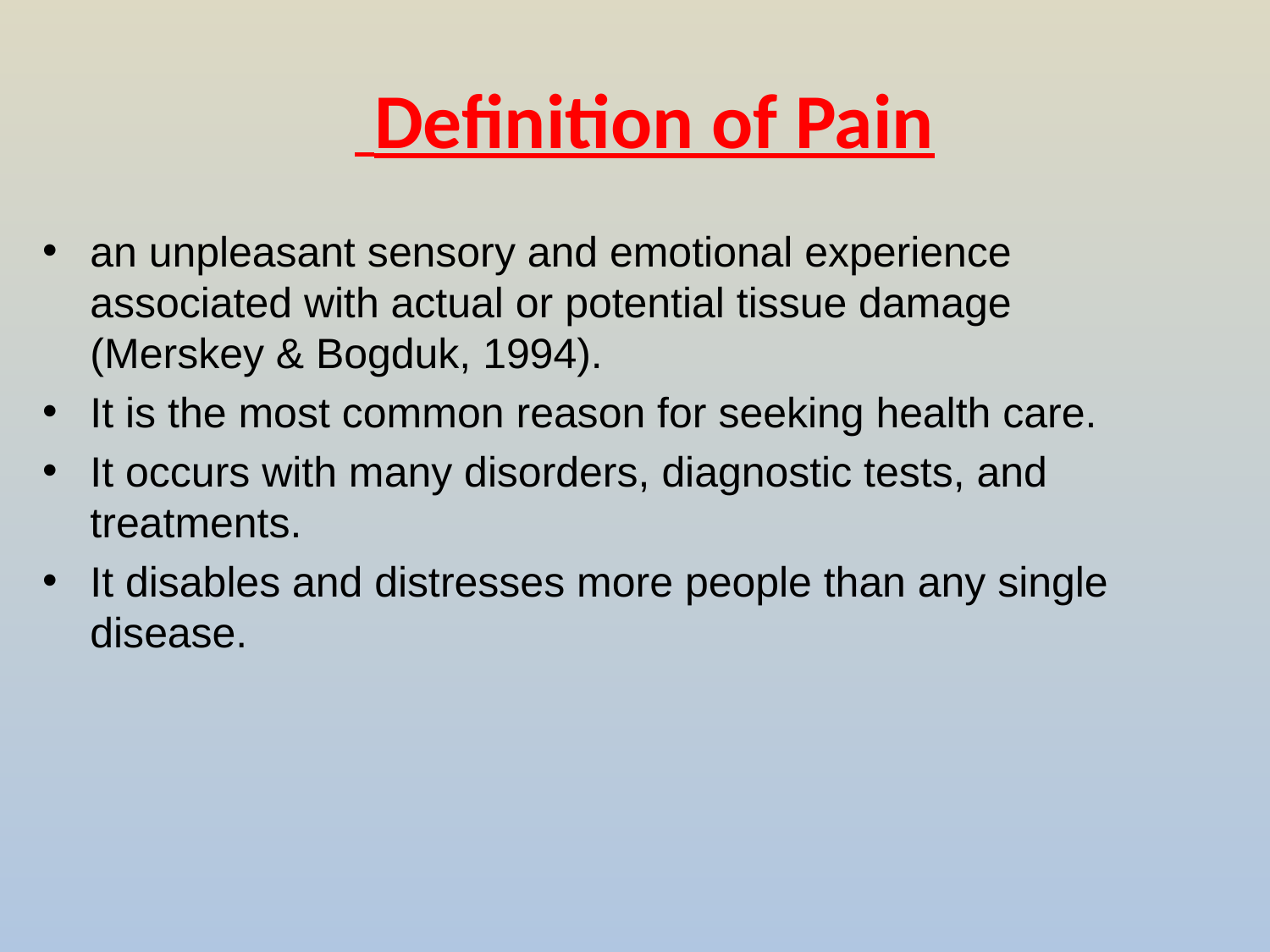

# Definition of Pain
an unpleasant sensory and emotional experience associated with actual or potential tissue damage (Merskey & Bogduk, 1994).
It is the most common reason for seeking health care.
It occurs with many disorders, diagnostic tests, and treatments.
It disables and distresses more people than any single disease.